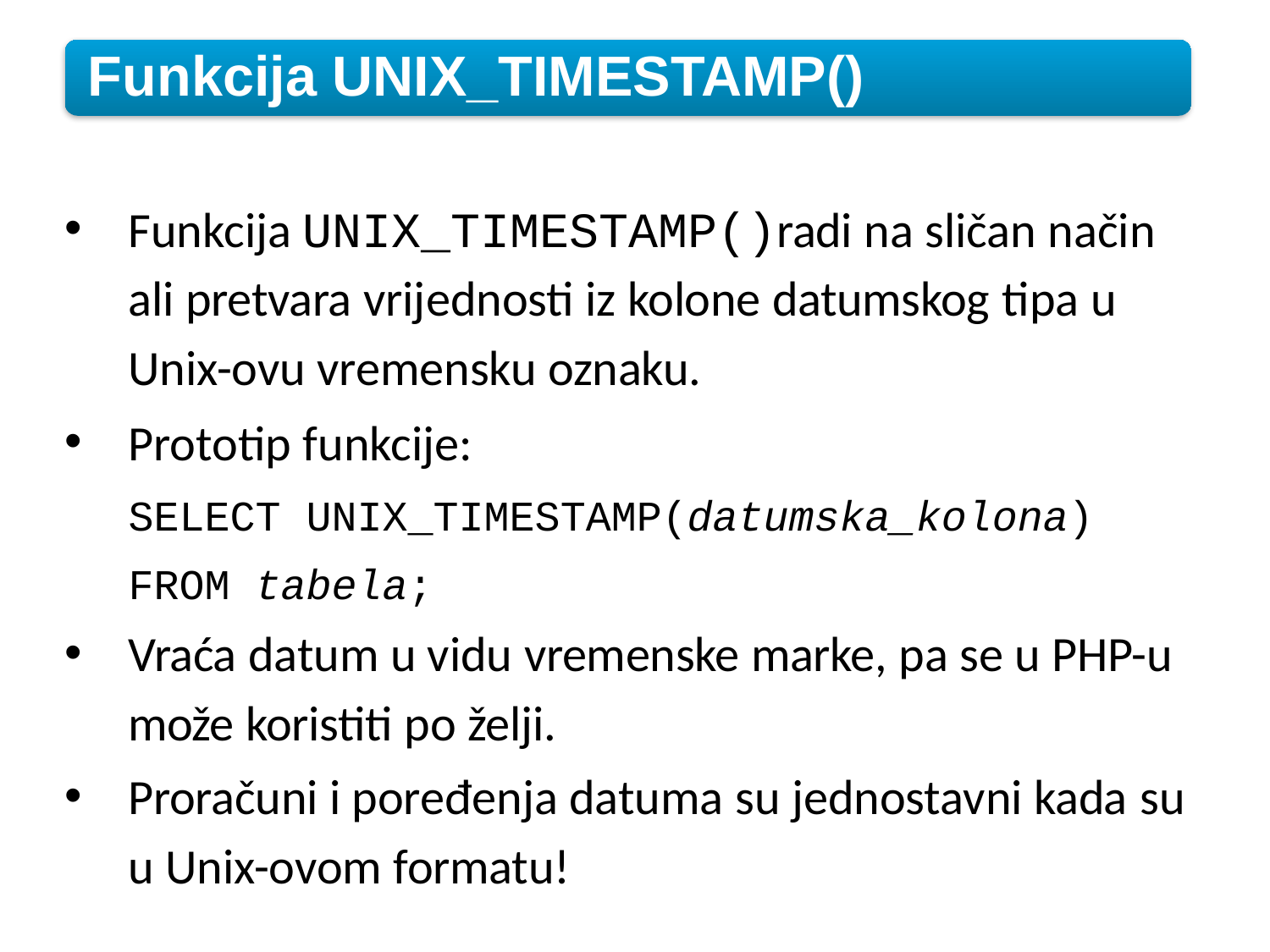

Funkcija UNIX_TIMESTAMP()
Funkcija UNIX_TIMESTAMP()radi na sličan način ali pretvara vrijednosti iz kolone datumskog tipa u Unix-ovu vremensku oznaku.
Prototip funkcije:
SELECT UNIX_TIMESTAMP(datumska_kolona)
FROM tabela;
Vraća datum u vidu vremenske marke, pa se u PHP-u može koristiti po želji.
Proračuni i poređenja datuma su jednostavni kada su u Unix-ovom formatu!